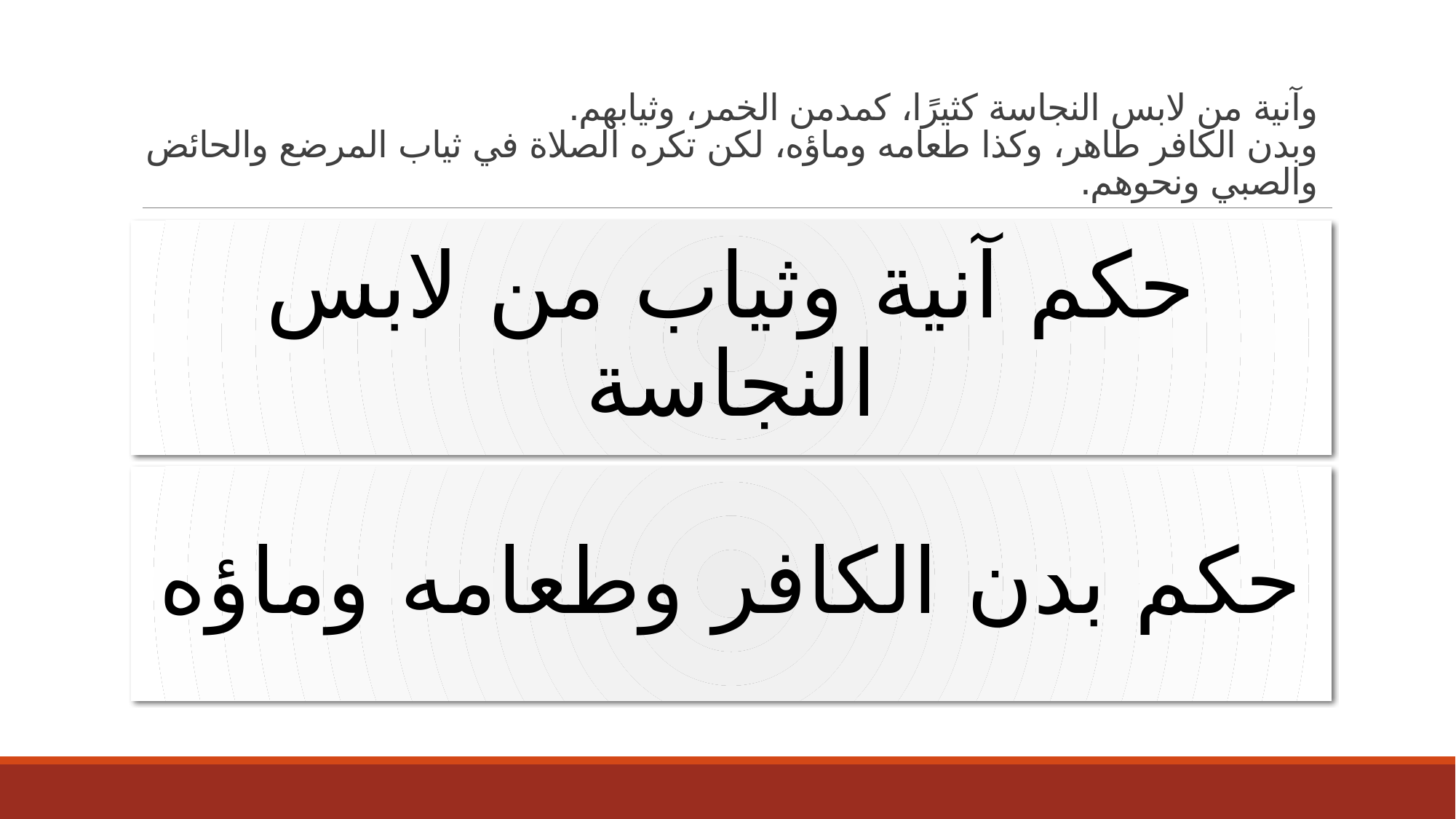

# وآنية من لابس النجاسة كثيرًا، كمدمن الخمر، وثيابهم. وبدن الكافر طاهر، وكذا طعامه وماؤه، لكن تكره الصلاة في ثياب المرضع والحائض والصبي ونحوهم.
حكم آنية وثياب من لابس النجاسة
حكم بدن الكافر وطعامه وماؤه